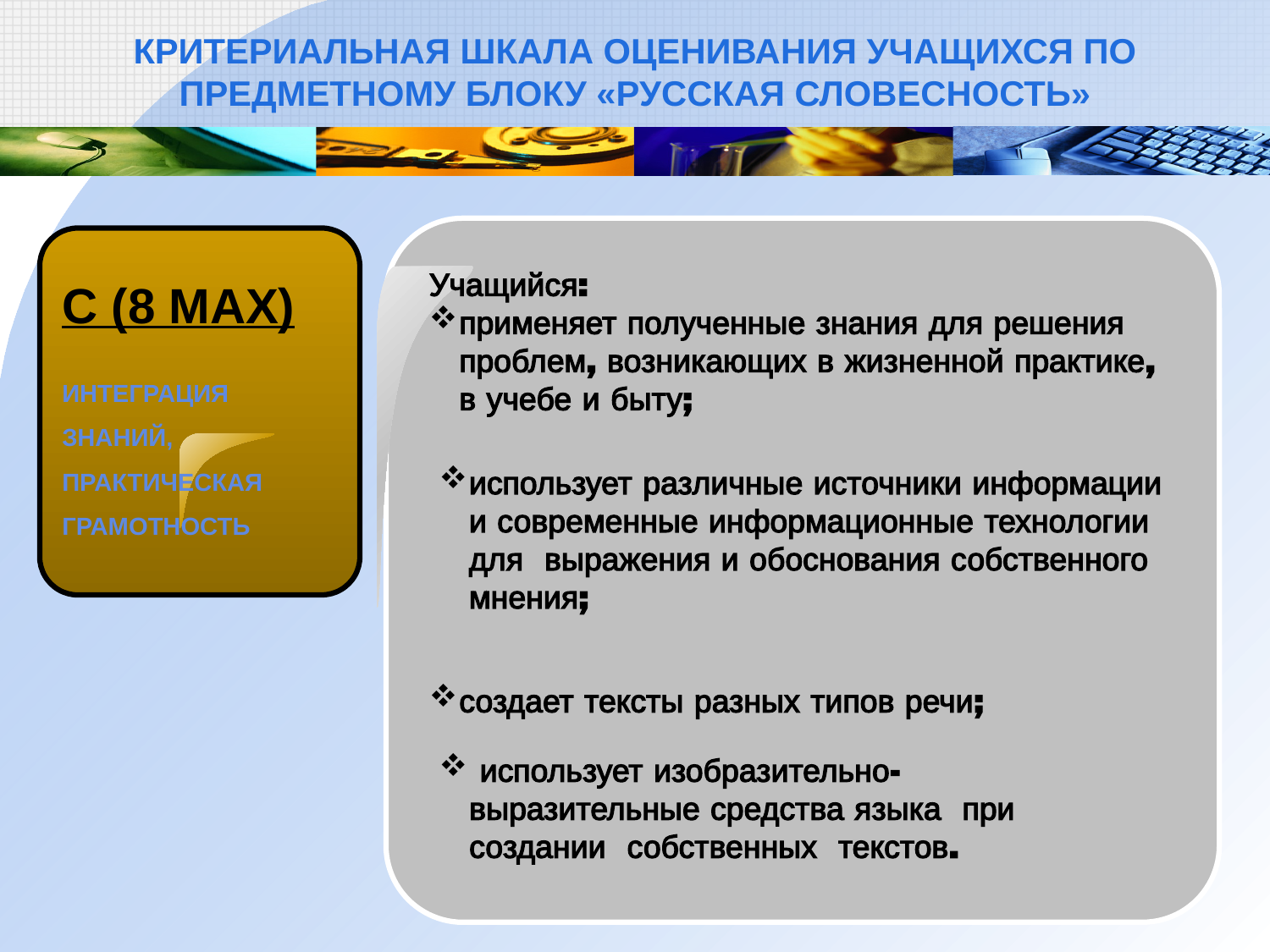

# Критериальная шкала оценивания учащихся по предметному блоку «Русская словесность»

Учащийся:
применяет полученные знания для решения проблем, возникающих в жизненной практике, в учебе и быту;
С (8 max)

Интеграция знаний, практическая грамотность

использует различные источники информации и современные информационные технологии для  выражения и обоснования собственного мнения;
создает тексты разных типов речи;
 использует изобразительно-выразительные средства языка  при   создании  собственных  текстов.